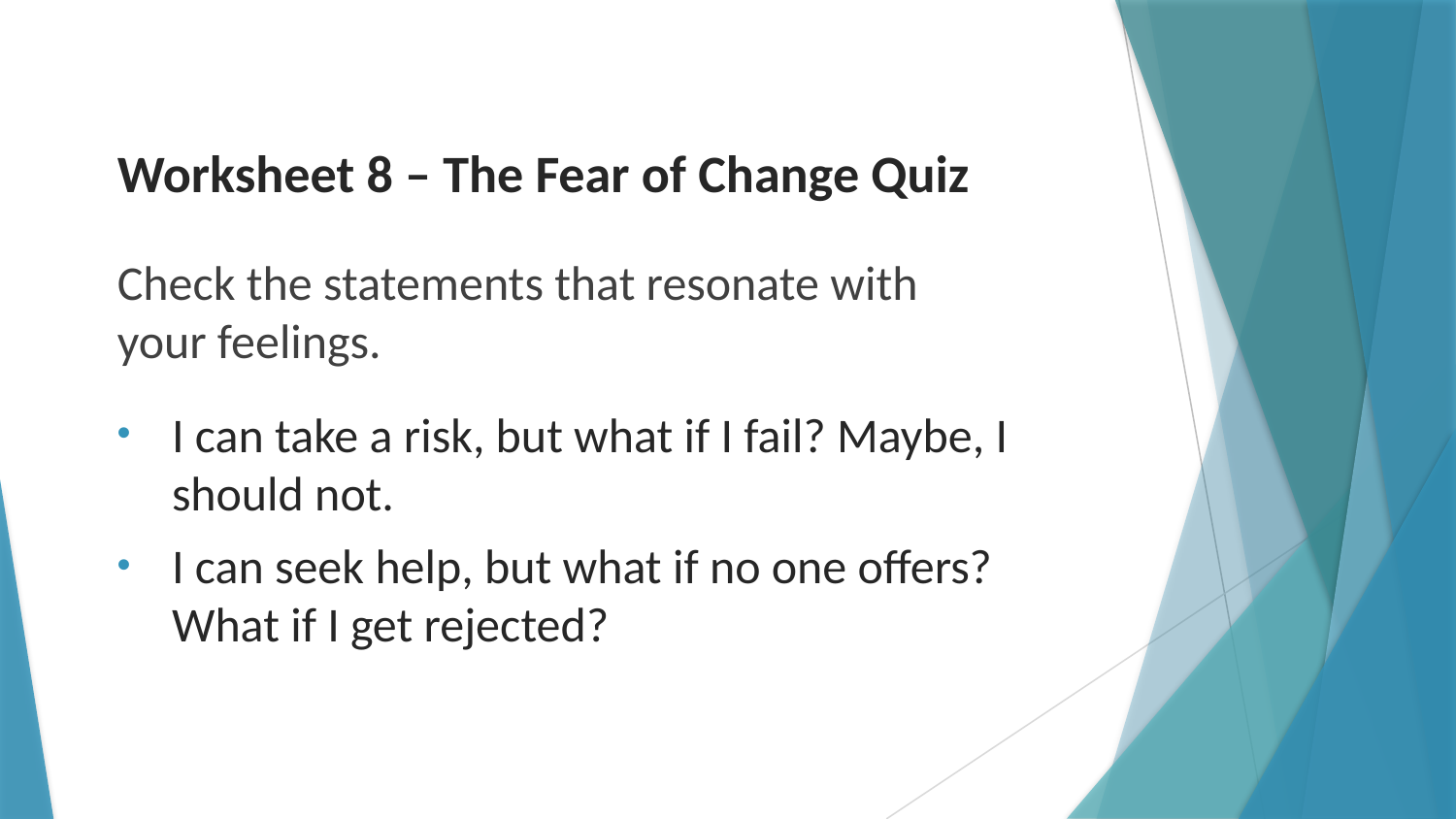

# Worksheet 8 – The Fear of Change Quiz
Check the statements that resonate with your feelings.
I can take a risk, but what if I fail? Maybe, I should not.
I can seek help, but what if no one offers? What if I get rejected?